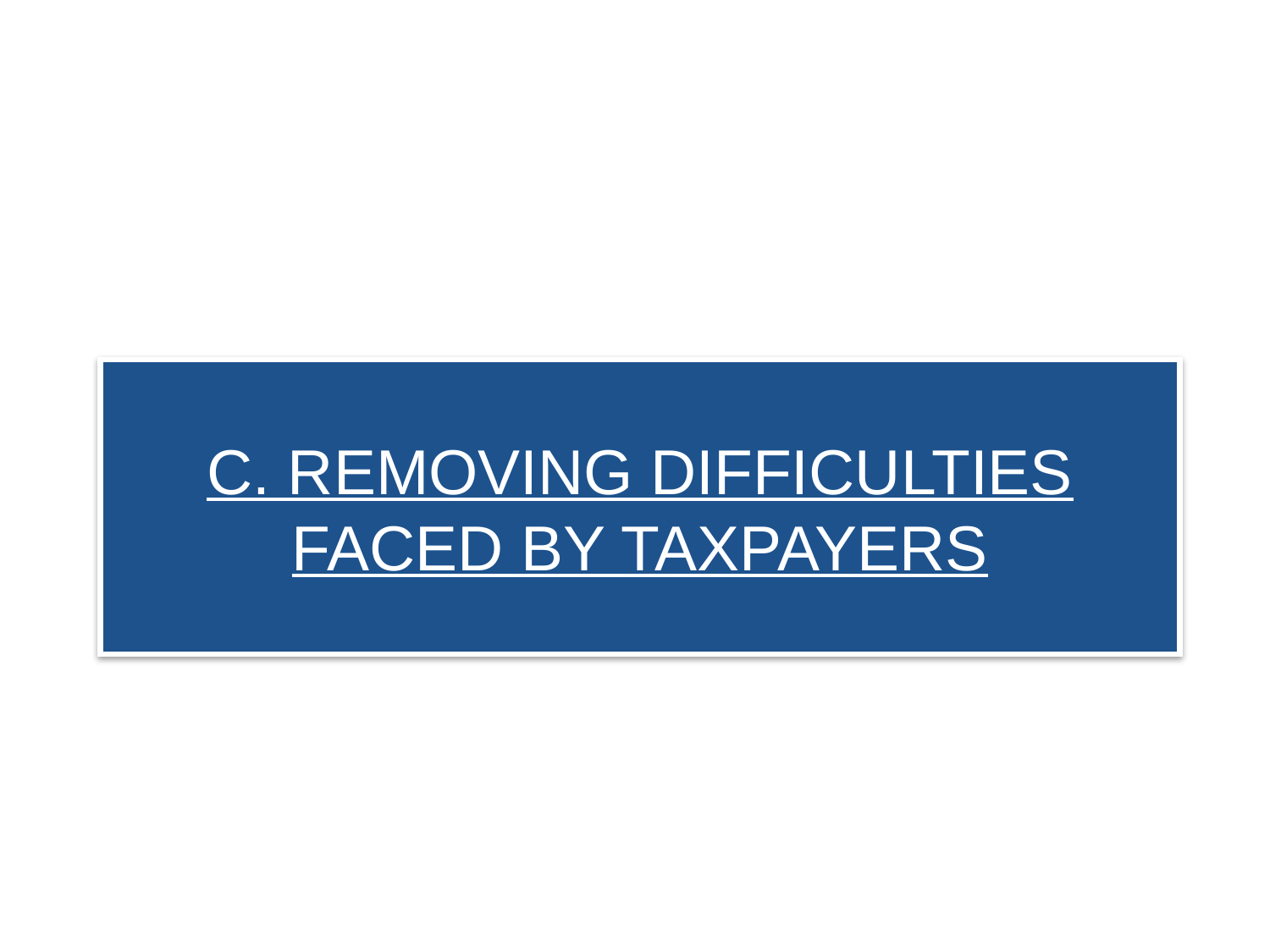

C. REMOVING DIFFICULTIES FACED BY TAXPAYERS
70